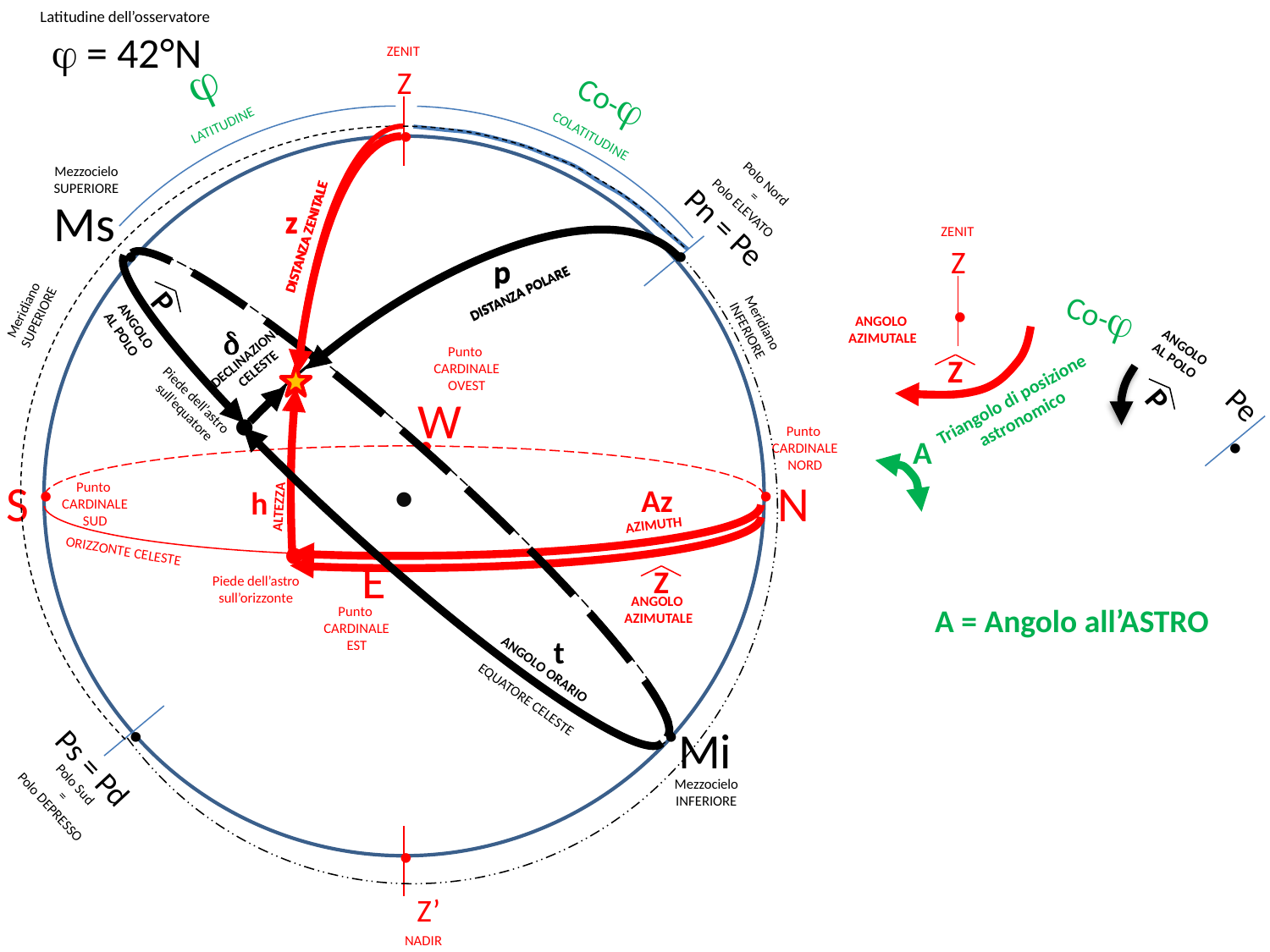

Latitudine dell’osservatore
ϕ = 42°N
ZENIT
ϕ
Z
Co-ϕ

LATITUDINE
●
COLATITUDINE

●

Mezzocielo
SUPERIORE

Polo Nord
=
Polo ELEVATO
Ms
z
z
Pn = Pe
ZENIT
DISTANZA ZENITALE
DISTANZA ZENITALE
Z
●
●
p
p
P
DISTANZA POLARE
DISTANZA POLARE
Co-ϕ
Meridiano
SUPERIORE
●
Meridiano
INFERIORE
ANGOLO
AZIMUTALE
ANGOLO
AL POLO
δ

ANGOLO
AL POLO

Punto
CARDINALE
OVEST
DECLINAZIONE
CELESTE
Z

P

Pe
Triangolo di posizione astronomico
Piede dell’astro sull’equatore
W

●
Punto
CARDINALE
NORD
A
●
●

S
N
Punto
CARDINALE
SUD
Az
●
●
h
ALTEZZA
AZIMUTH
●
ORIZZONTE CELESTE
●
E
Z
Piede dell’astro sull’orizzonte
ANGOLO
AZIMUTALE
A = Angolo all’ASTRO
Punto
CARDINALE
EST
t
ANGOLO ORARIO
EQUATORE CELESTE
Mi
●
●
Ps = Pd
Polo Sud
=
Polo DEPRESSO
Mezzocielo
INFERIORE
●
Z’
NADIR